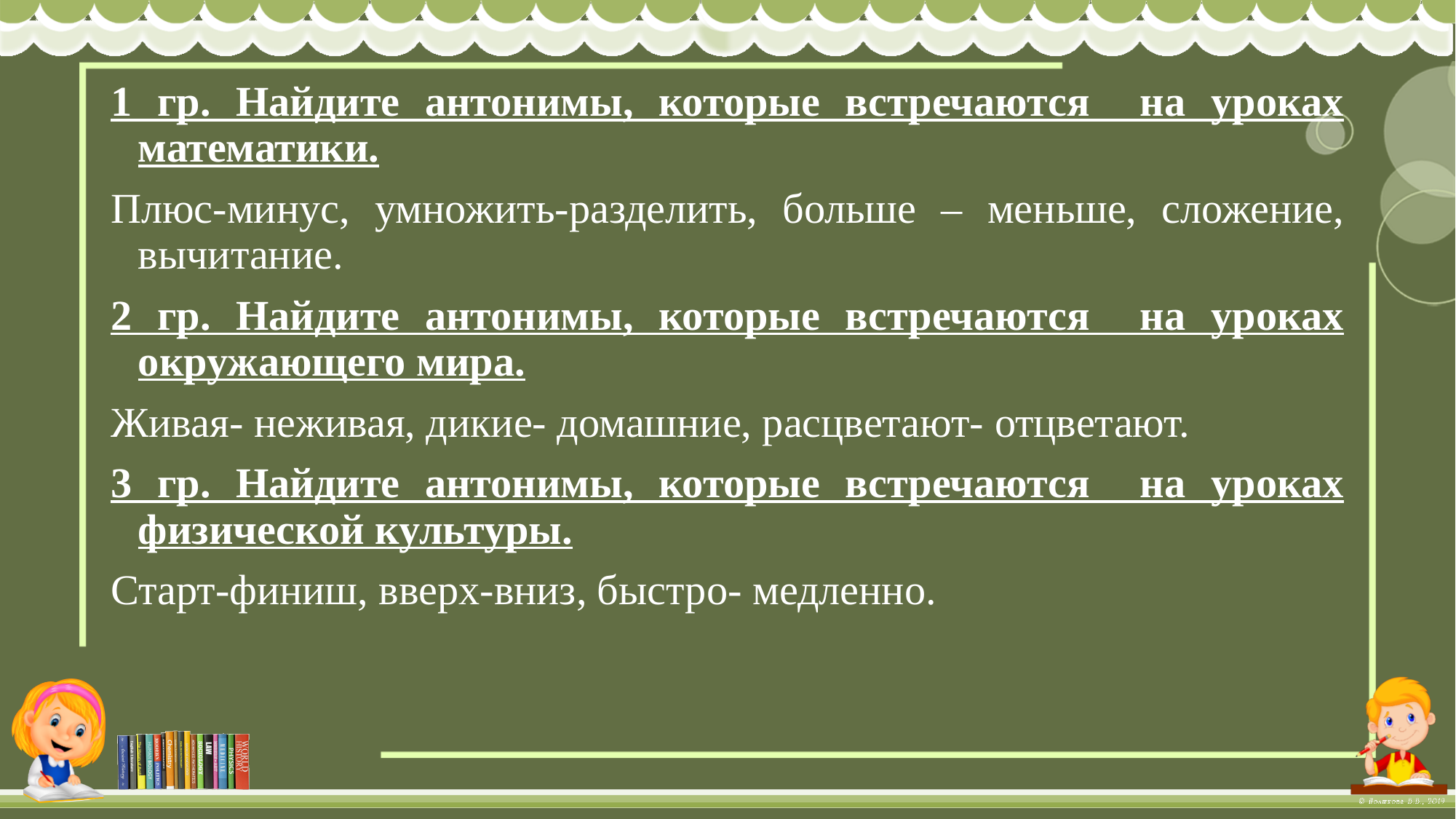

1 гр. Найдите антонимы, которые встречаются  на уроках математики.
Плюс-минус, умножить-разделить, больше – меньше, сложение, вычитание.
2 гр. Найдите антонимы, которые встречаются  на уроках окружающего мира.
Живая- неживая, дикие- домашние, расцветают- отцветают.
3 гр. Найдите антонимы, которые встречаются  на уроках физической культуры.
Старт-финиш, вверх-вниз, быстро- медленно.